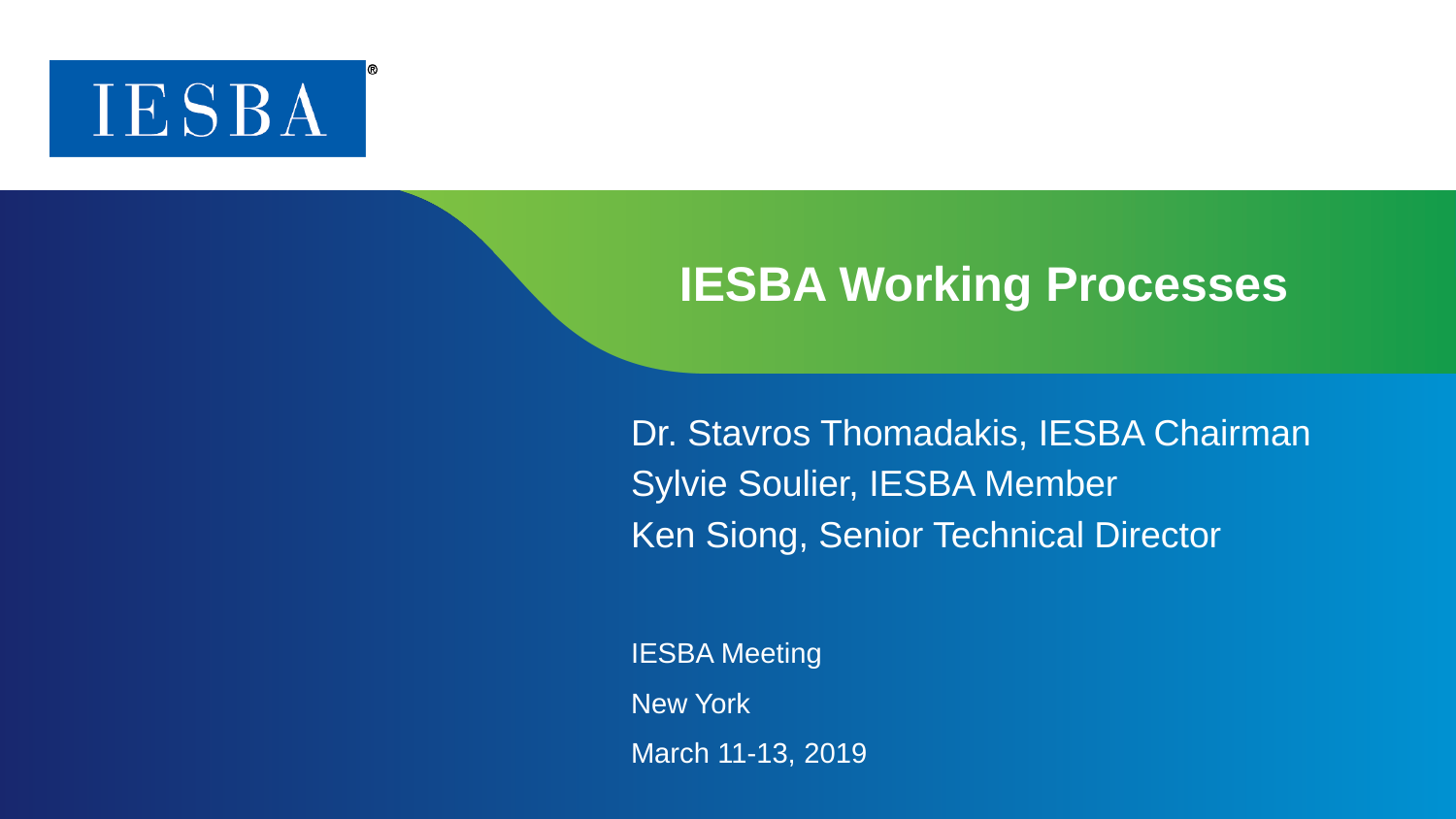

# IESBA Working Processes
Dr. Stavros Thomadakis, IESBA Chairman
Sylvie Soulier, IESBA Member
Ken Siong, Senior Technical Director
IESBA Meeting
New York
March 11-13, 2019